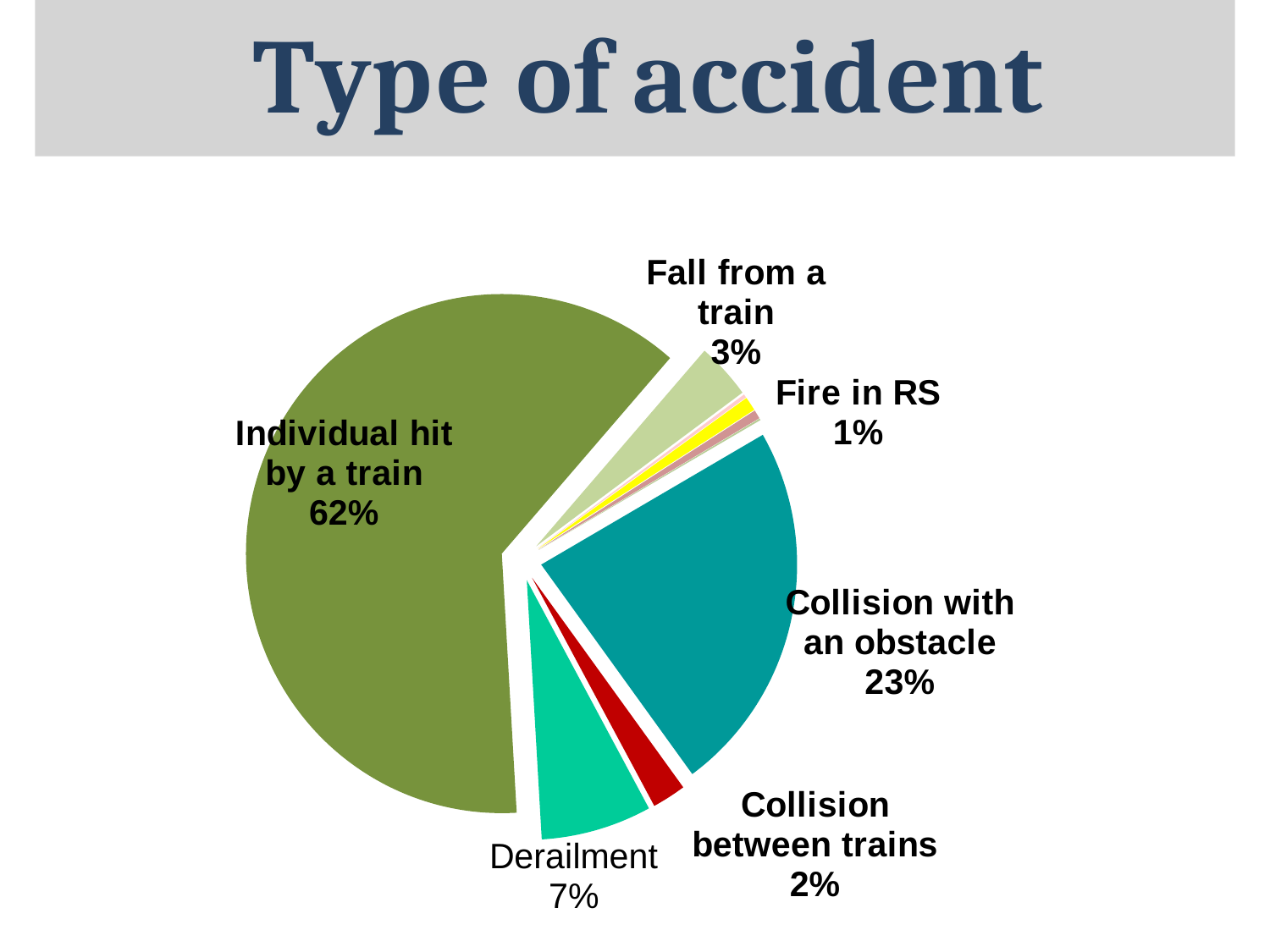

# Type of accident

### Chart

| Category |  |
|---|---|
| Collision with an obstacle | 0.23278688524590163 |
| Collision between trains | 0.021311475409836064 |
| Derailment | 0.06994535519125683 |
| Individual hit by a train | 0.6234972677595628 |
| Fall from a train | 0.034972677595628415 |
| Electrocution | 0.002185792349726776 |
| Fire in RS | 0.008743169398907104 |
| Dangerous goods accidents (no release) | 0.00546448087431694 |
| Dangerous goods accidents (with release) | 0.001092896174863388 |